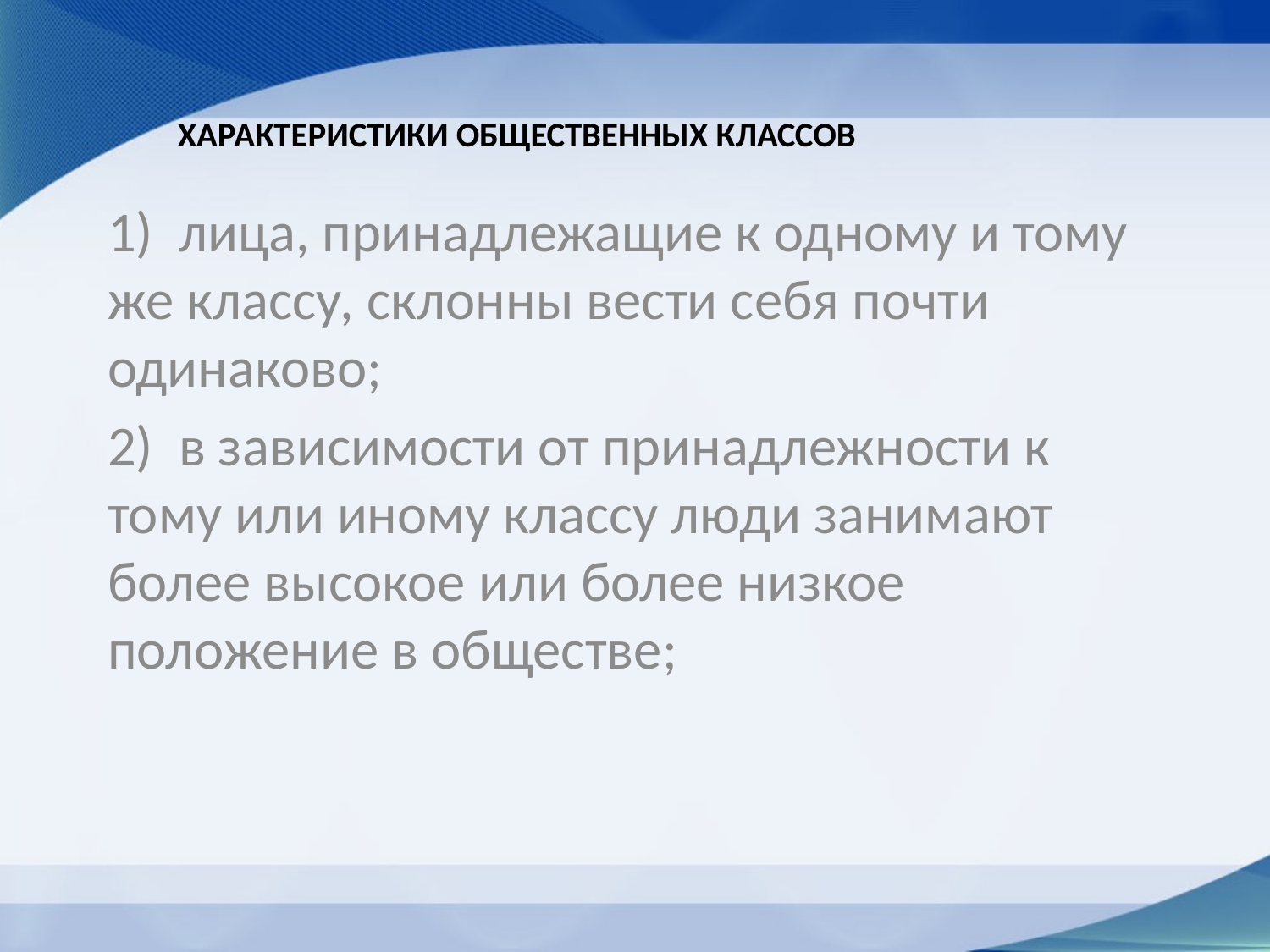

# Характеристики общественных классов
1)  лица, принадлежащие к одному и тому же классу, склонны вести себя почти одинаково;
2)  в зависимости от принадлежности к тому или иному классу люди занимают более высокое или более низкое положение в обществе;